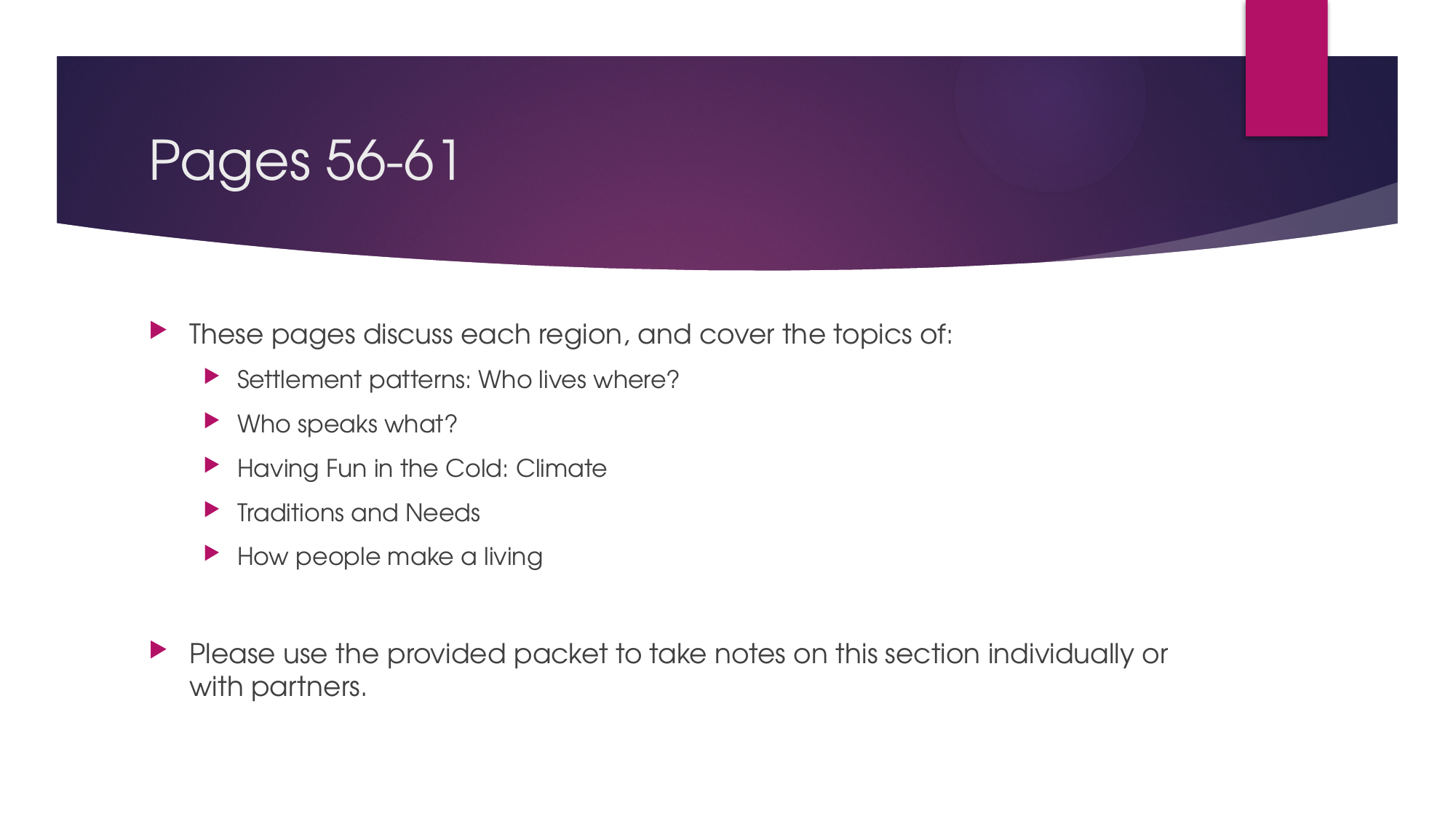

# Pages 56-61
These pages discuss each region, and cover the topics of:
Settlement patterns: Who lives where?
Who speaks what?
Having Fun in the Cold: Climate
Traditions and Needs
How people make a living

Please use the provided packet to take notes on this section individually or with partners.